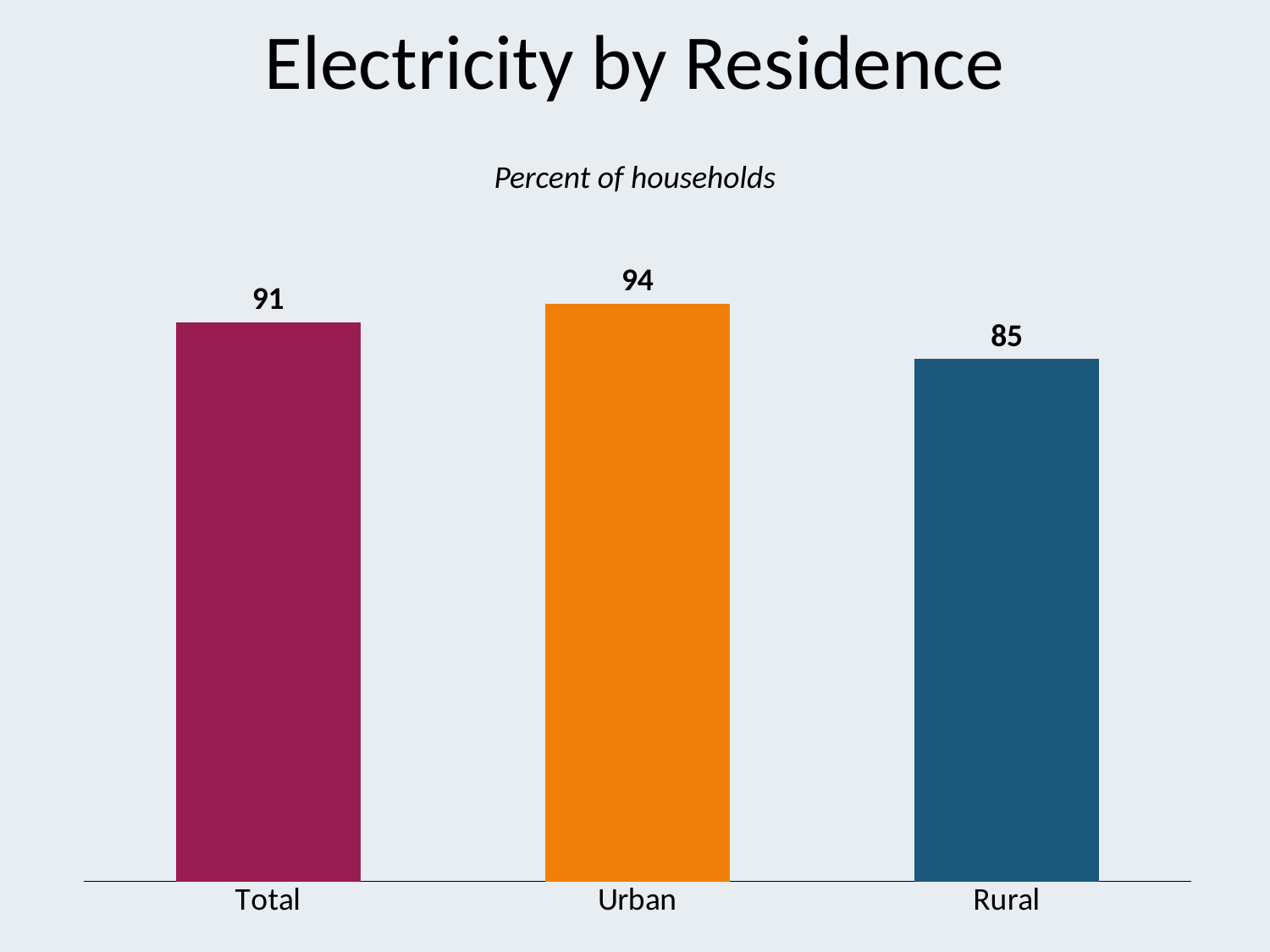

# Electricity by Residence
Percent of households

### Chart

| Category | Series 1 |
|---|---|
| Total | 91.0 |
| Urban | 94.0 |
| Rural | 85.0 |